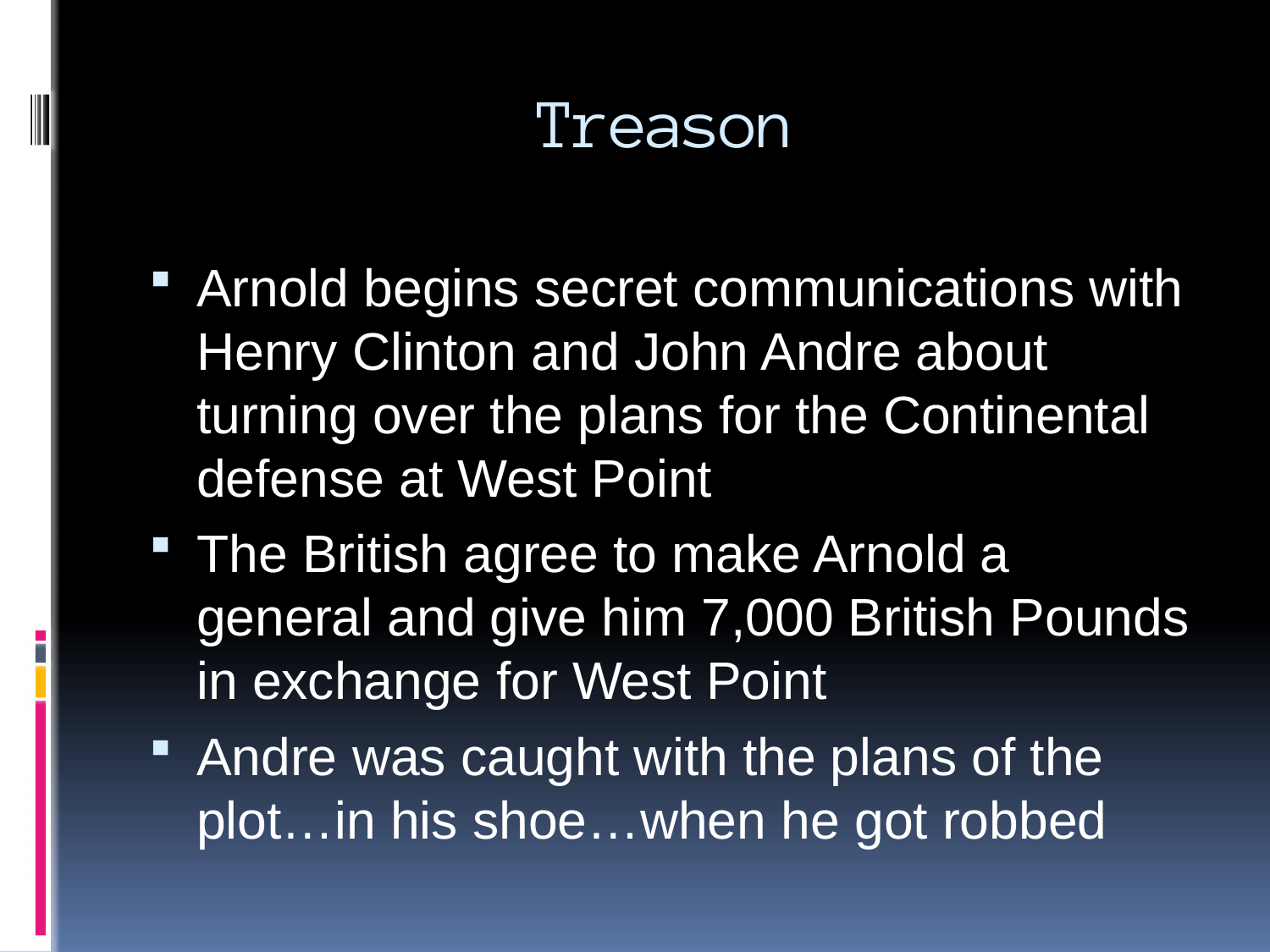

# Treason
Arnold begins secret communications with Henry Clinton and John Andre about turning over the plans for the Continental defense at West Point
The British agree to make Arnold a general and give him 7,000 British Pounds in exchange for West Point
Andre was caught with the plans of the plot…in his shoe…when he got robbed